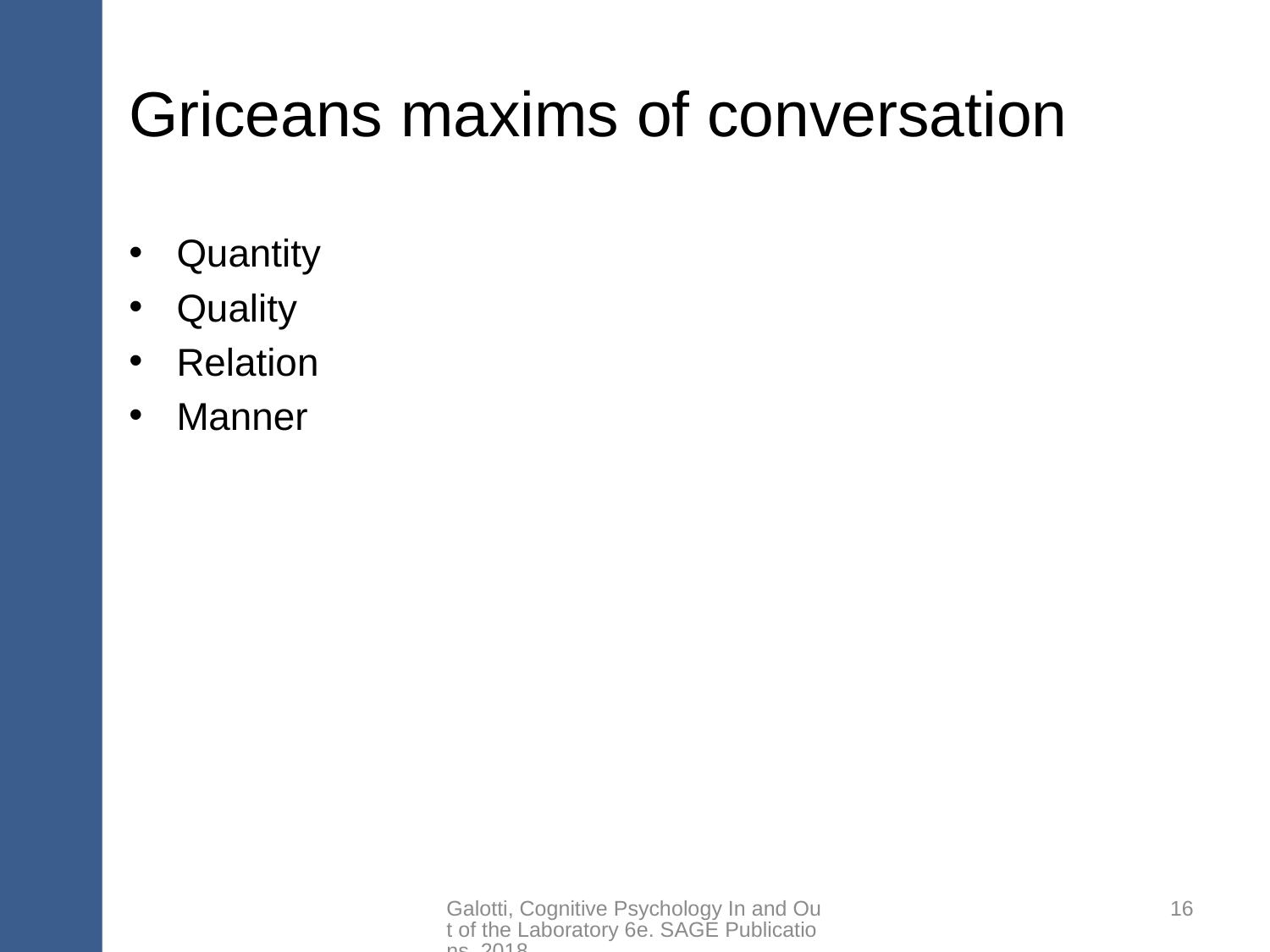

# Griceans maxims of conversation
Quantity
Quality
Relation
Manner
Galotti, Cognitive Psychology In and Out of the Laboratory 6e. SAGE Publications, 2018.
16